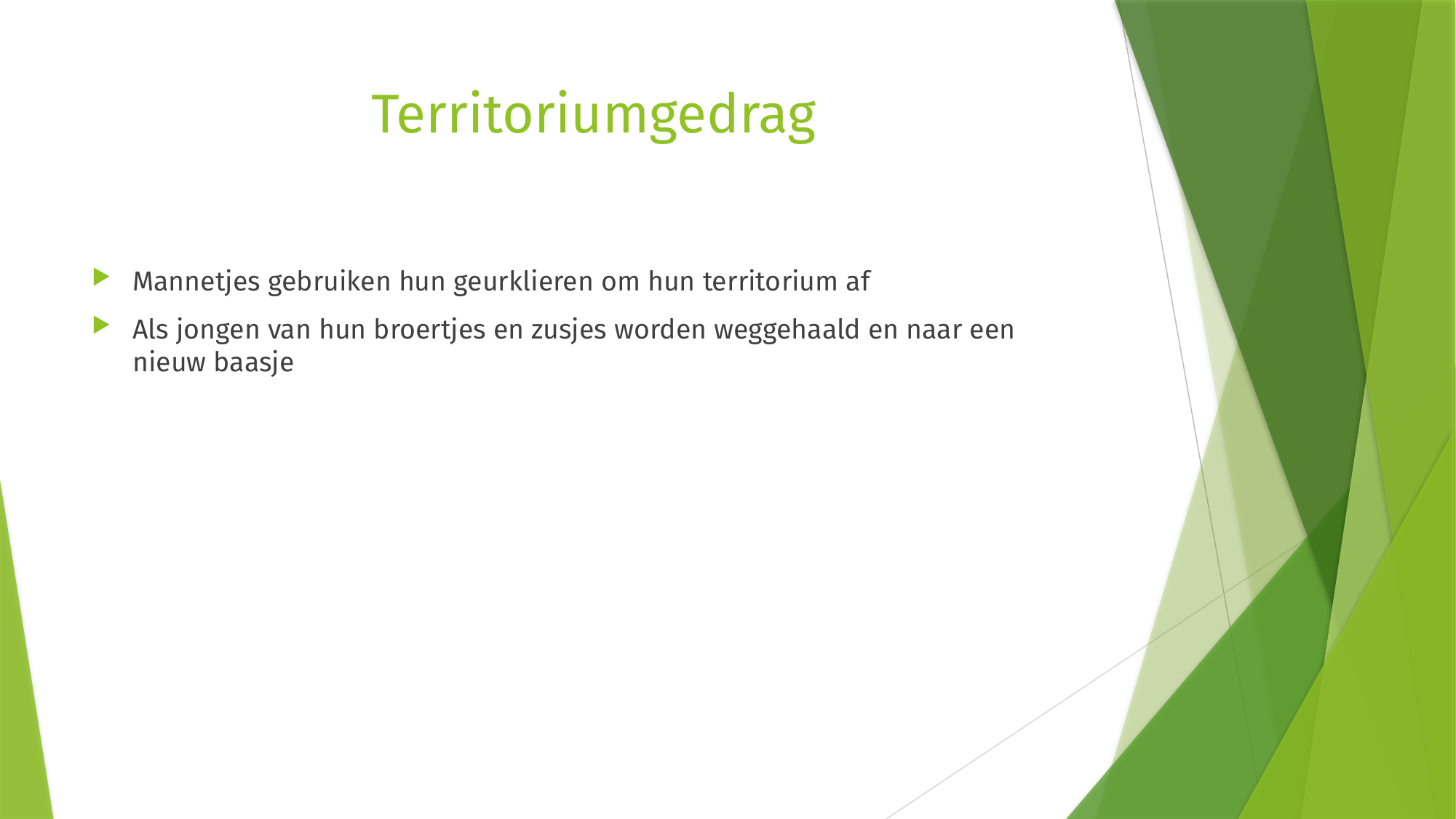

# Territoriumgedrag
Mannetjes gebruiken hun geurklieren om hun territorium af
Als jongen van hun broertjes en zusjes worden weggehaald en naar een nieuw baasje